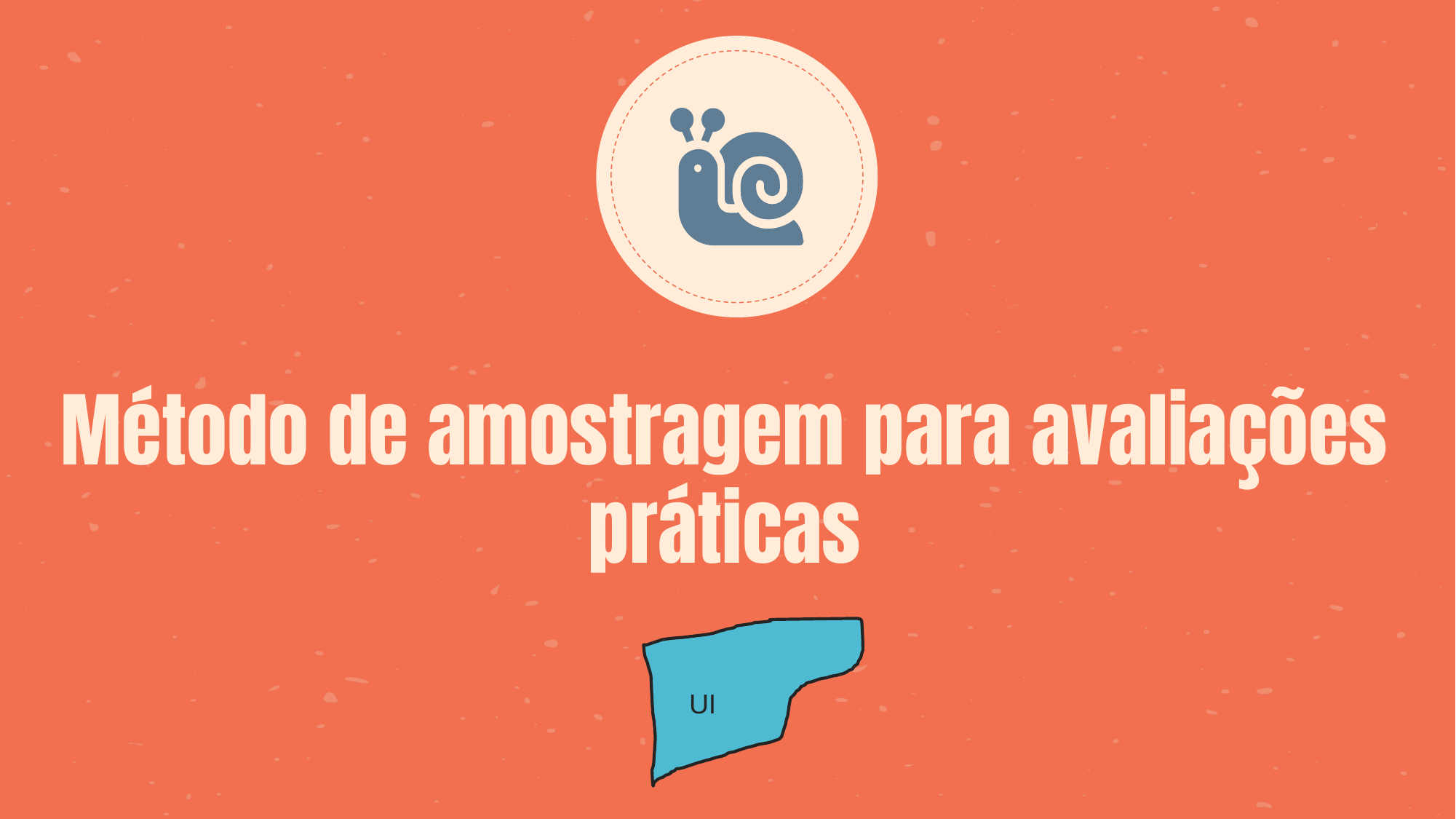

# Método de amostragem para avaliações práticas

UI